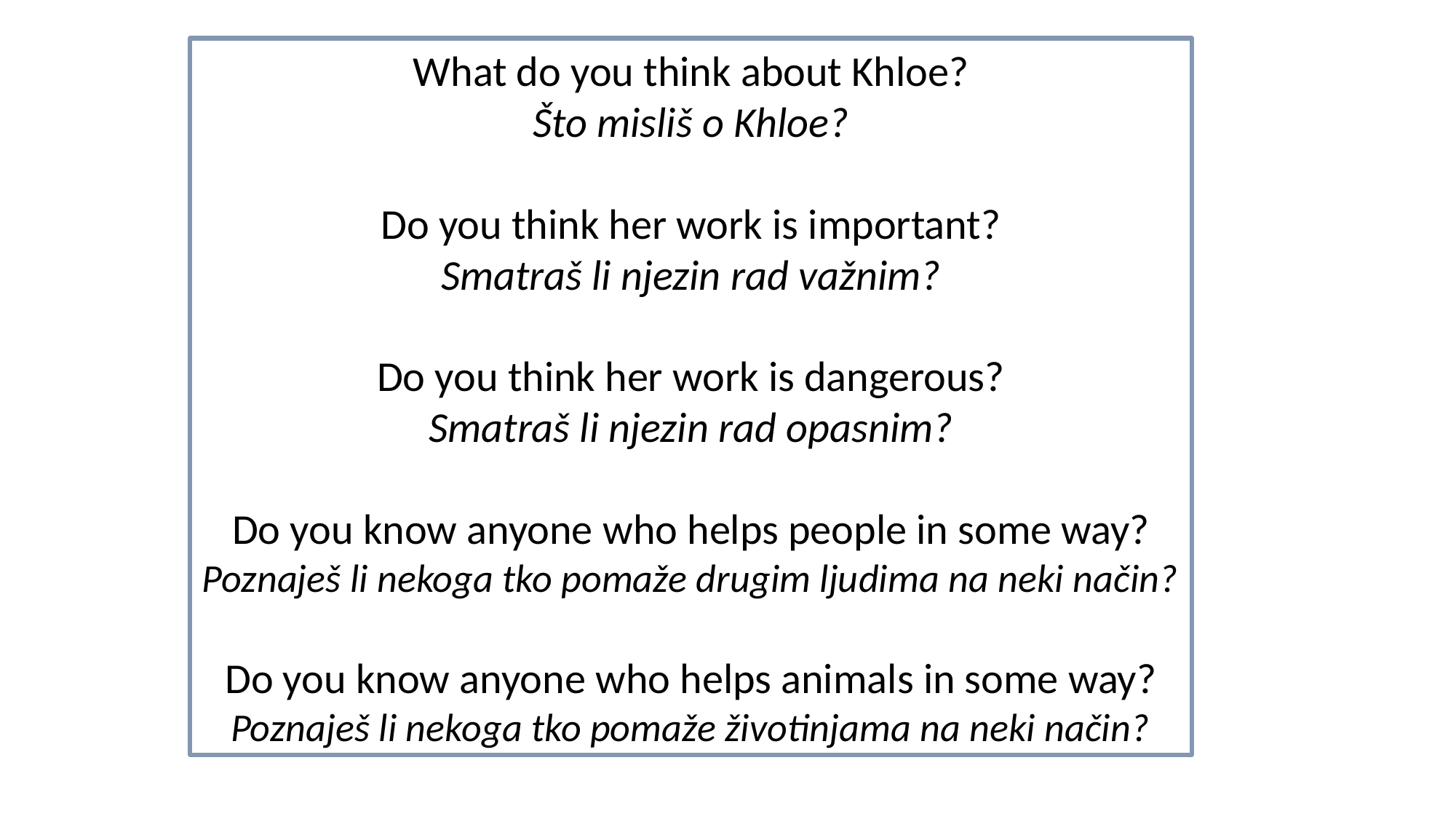

What do you think about Khloe?
Što misliš o Khloe?

Do you think her work is important?
Smatraš li njezin rad važnim?

Do you think her work is dangerous?
Smatraš li njezin rad opasnim?

Do you know anyone who helps people in some way?
Poznaješ li nekoga tko pomaže drugim ljudima na neki način?

Do you know anyone who helps animals in some way?
Poznaješ li nekoga tko pomaže životinjama na neki način?